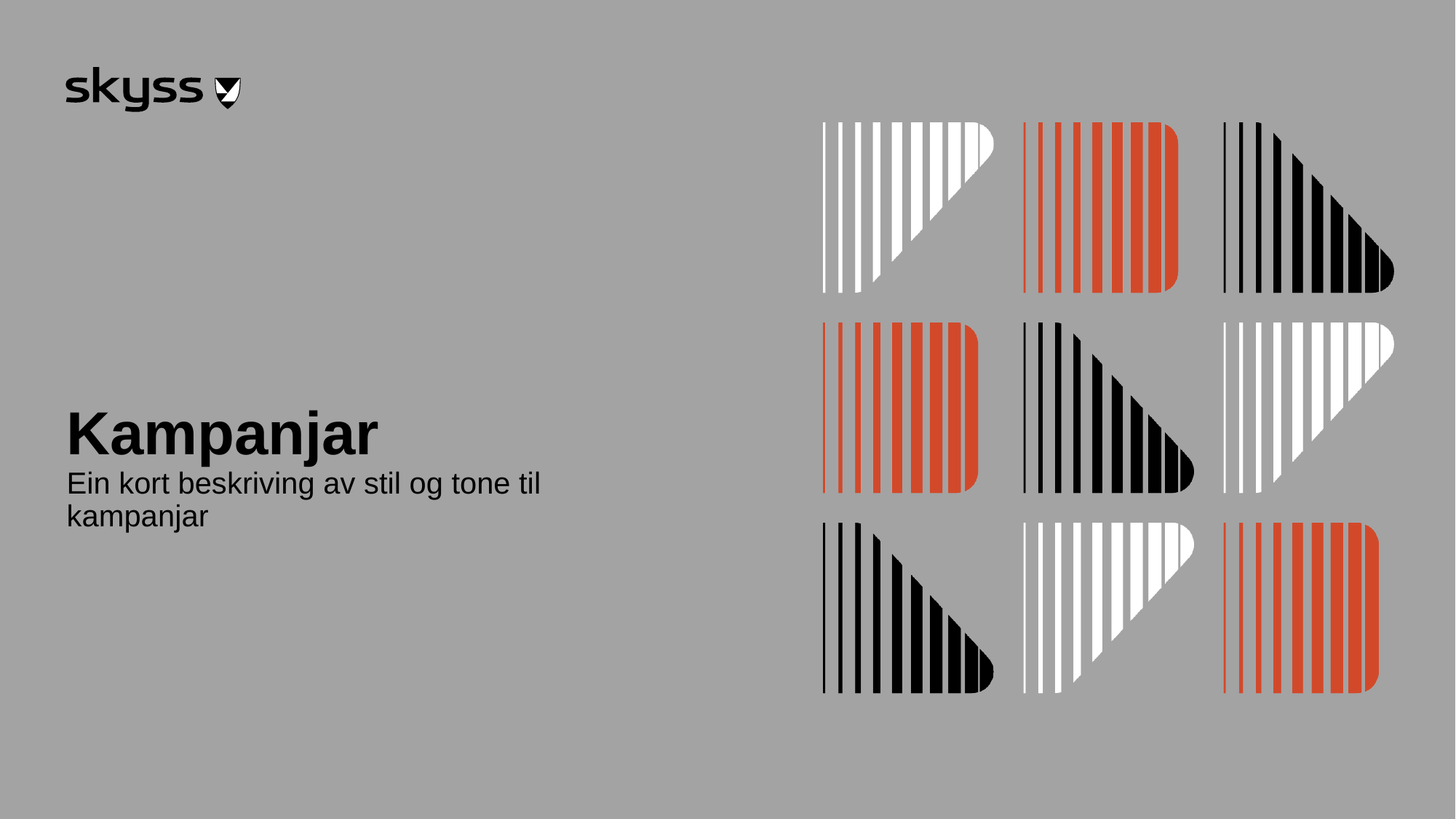

# Kampanjar
Ein kort beskriving av stil og tone til kampanjar